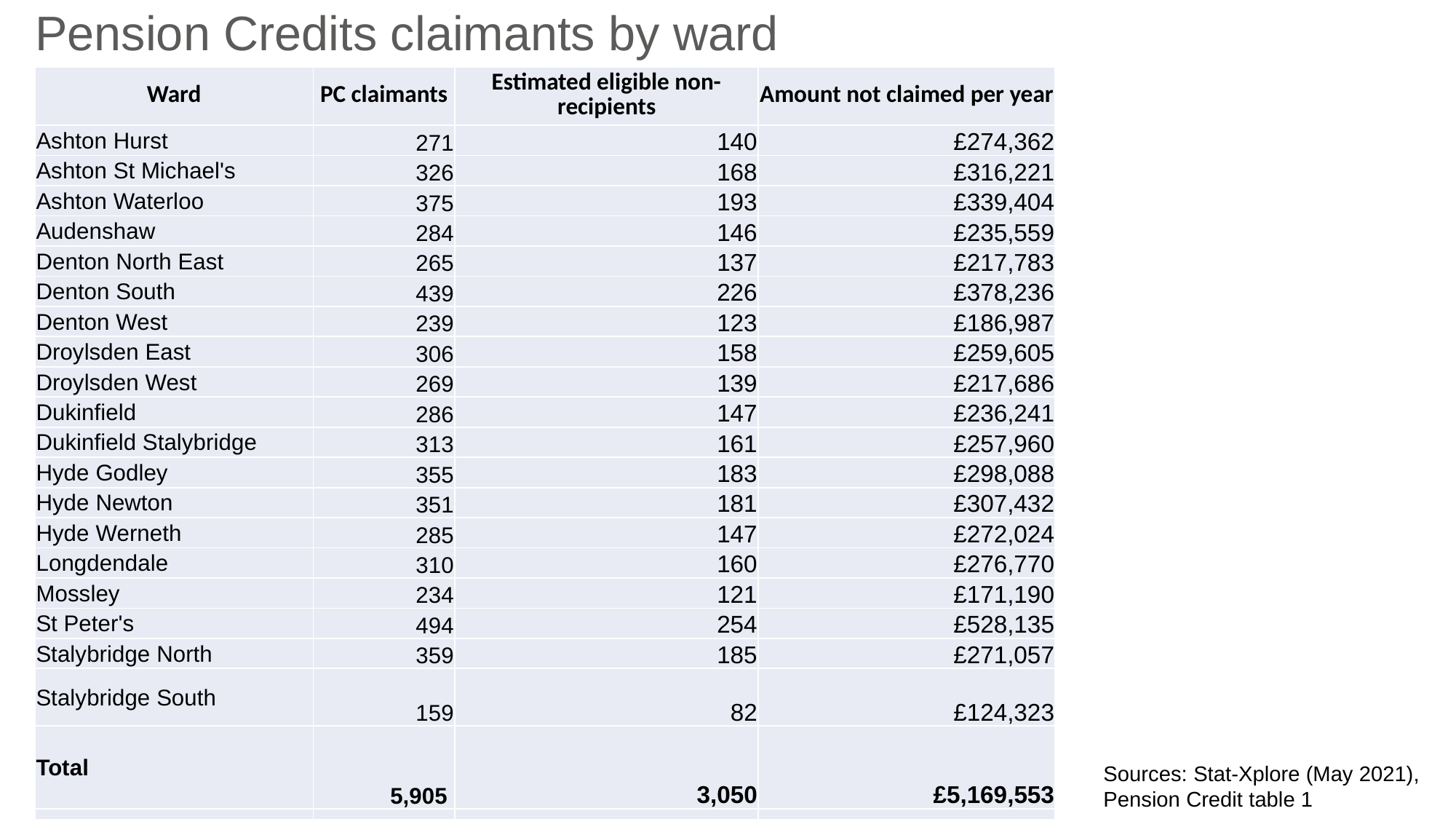

# Pension Credits claimants by ward
| Ward | PC claimants | Estimated eligible non-recipients | Amount not claimed per year |
| --- | --- | --- | --- |
| Ashton Hurst | 271 | 140 | £274,362 |
| Ashton St Michael's | 326 | 168 | £316,221 |
| Ashton Waterloo | 375 | 193 | £339,404 |
| Audenshaw | 284 | 146 | £235,559 |
| Denton North East | 265 | 137 | £217,783 |
| Denton South | 439 | 226 | £378,236 |
| Denton West | 239 | 123 | £186,987 |
| Droylsden East | 306 | 158 | £259,605 |
| Droylsden West | 269 | 139 | £217,686 |
| Dukinfield | 286 | 147 | £236,241 |
| Dukinfield Stalybridge | 313 | 161 | £257,960 |
| Hyde Godley | 355 | 183 | £298,088 |
| Hyde Newton | 351 | 181 | £307,432 |
| Hyde Werneth | 285 | 147 | £272,024 |
| Longdendale | 310 | 160 | £276,770 |
| Mossley | 234 | 121 | £171,190 |
| St Peter's | 494 | 254 | £528,135 |
| Stalybridge North | 359 | 185 | £271,057 |
| Stalybridge South | 159 | 82 | £124,323 |
| Total | 5,905 | 3,050 | £5,169,553 |
|  |  |  |  |
Sources: Stat-Xplore (May 2021), Pension Credit table 1